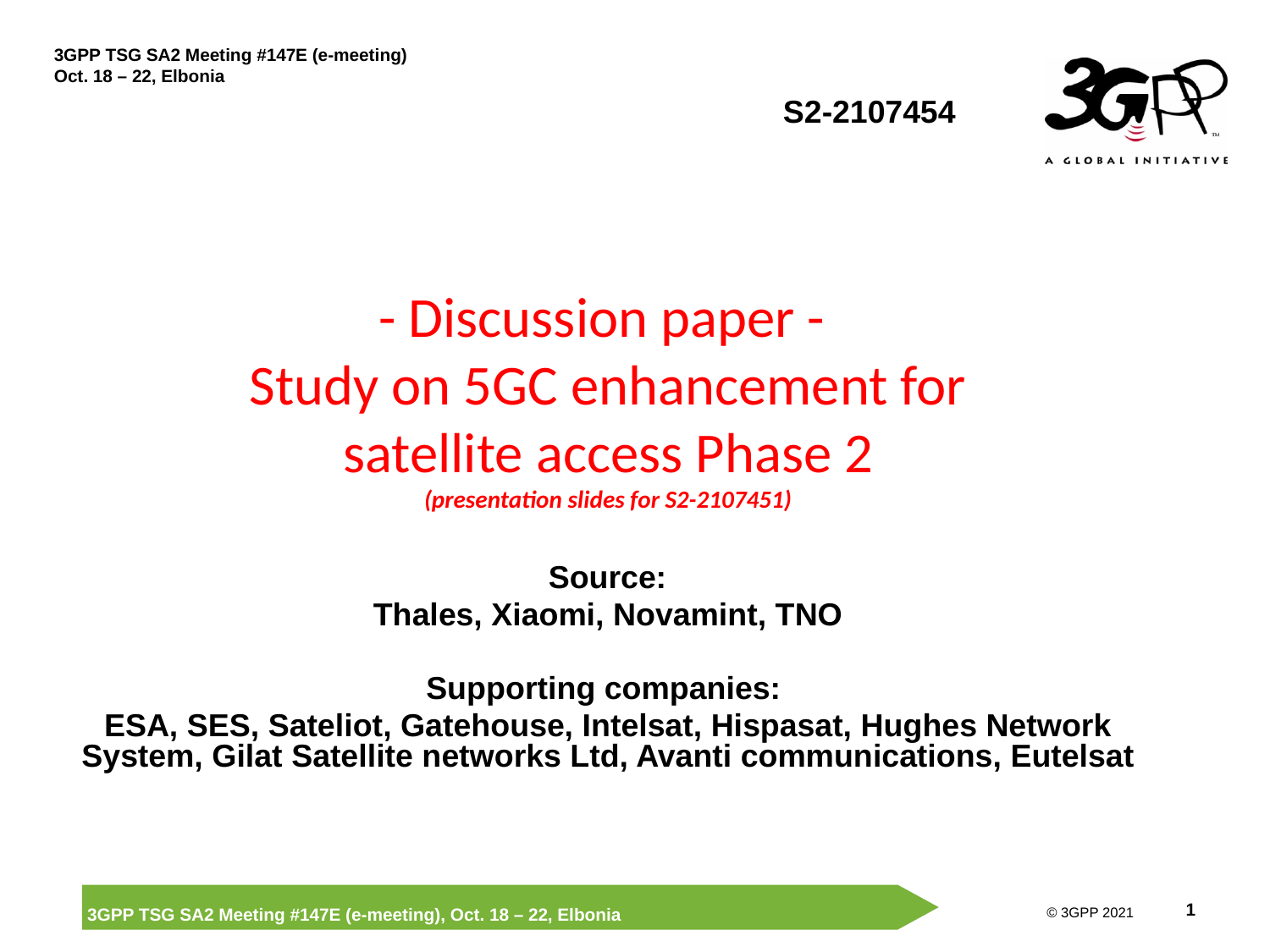

S2-2107454
# - Discussion paper - Study on 5GC enhancement for satellite access Phase 2 (presentation slides for S2-2107451)
 Source:
Thales, Xiaomi, Novamint, TNO

Supporting companies:
ESA, SES, Sateliot, Gatehouse, Intelsat, Hispasat, Hughes Network System, Gilat Satellite networks Ltd, Avanti communications, Eutelsat